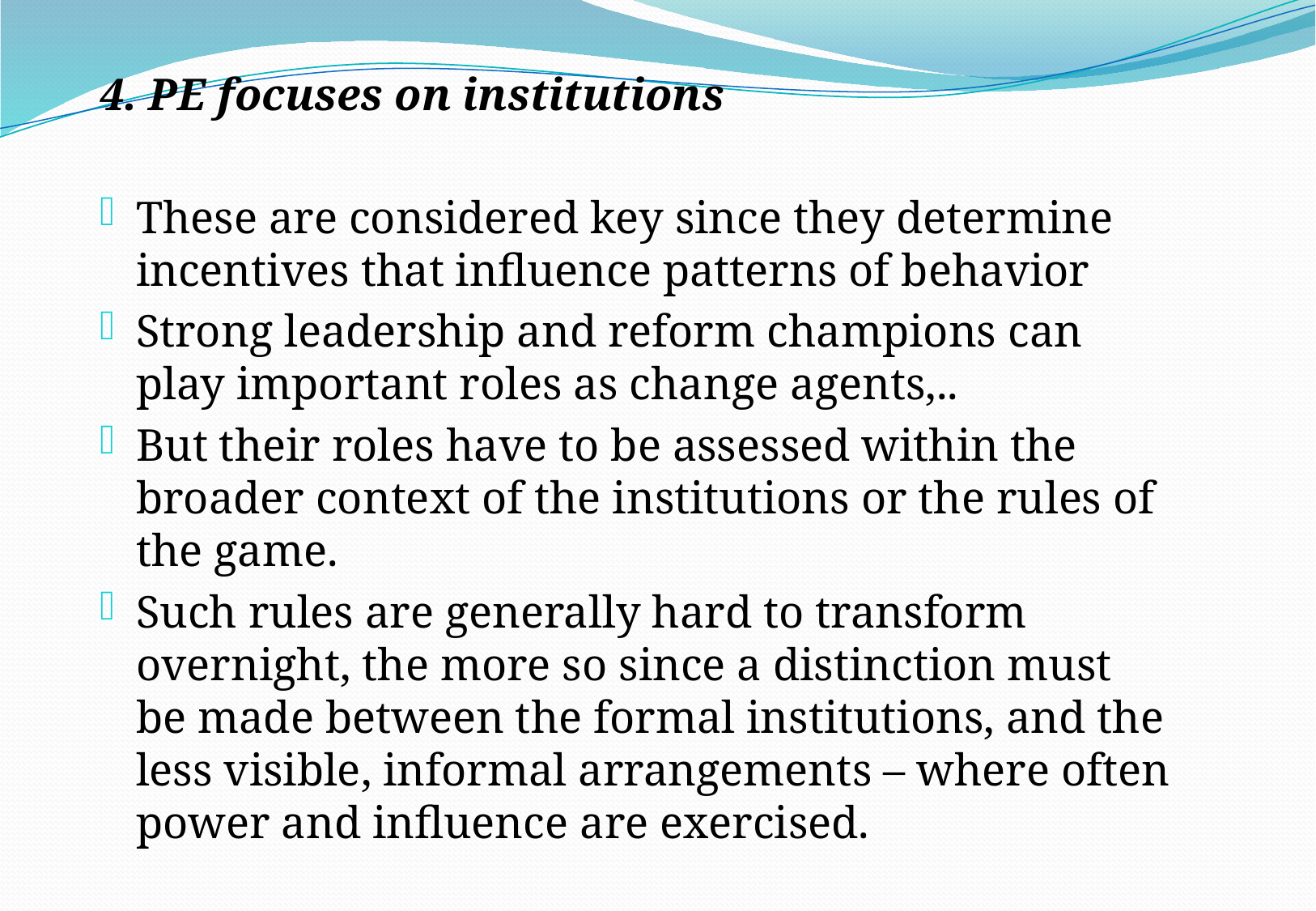

4. PE focuses on institutions

These are considered key since they determine incentives that influence patterns of behavior
Strong leadership and reform champions can play important roles as change agents,..
But their roles have to be assessed within the broader context of the institutions or the rules of the game.
Such rules are generally hard to transform overnight, the more so since a distinction must be made between the formal institutions, and the less visible, informal arrangements – where often power and influence are exercised.